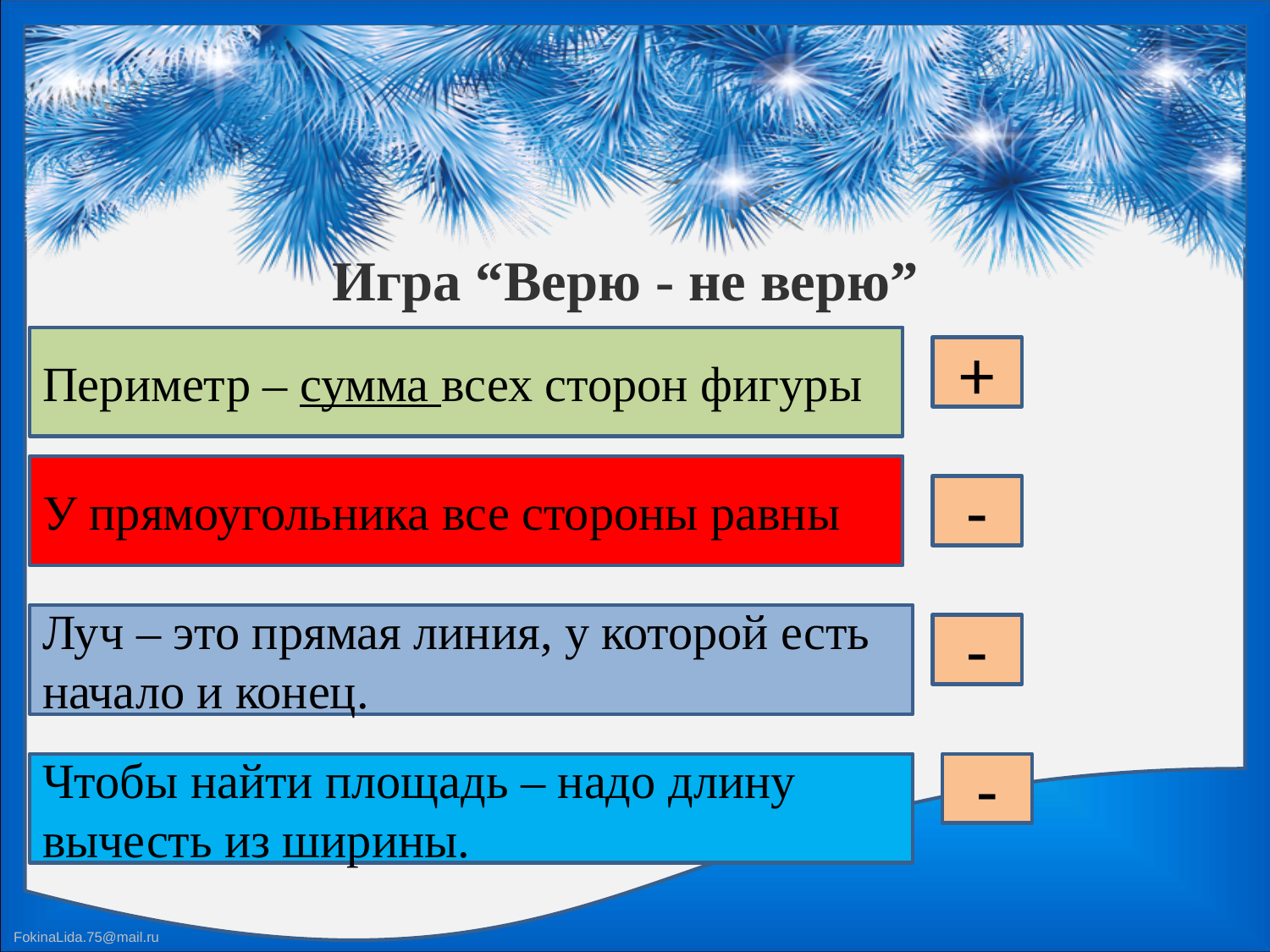

Игра “Верю - не верю”
Периметр – сумма всех сторон фигуры
+
У прямоугольника все стороны равны
-
Луч – это прямая линия, у которой есть начало и конец.
-
Чтобы найти площадь – надо длину вычесть из ширины.
-